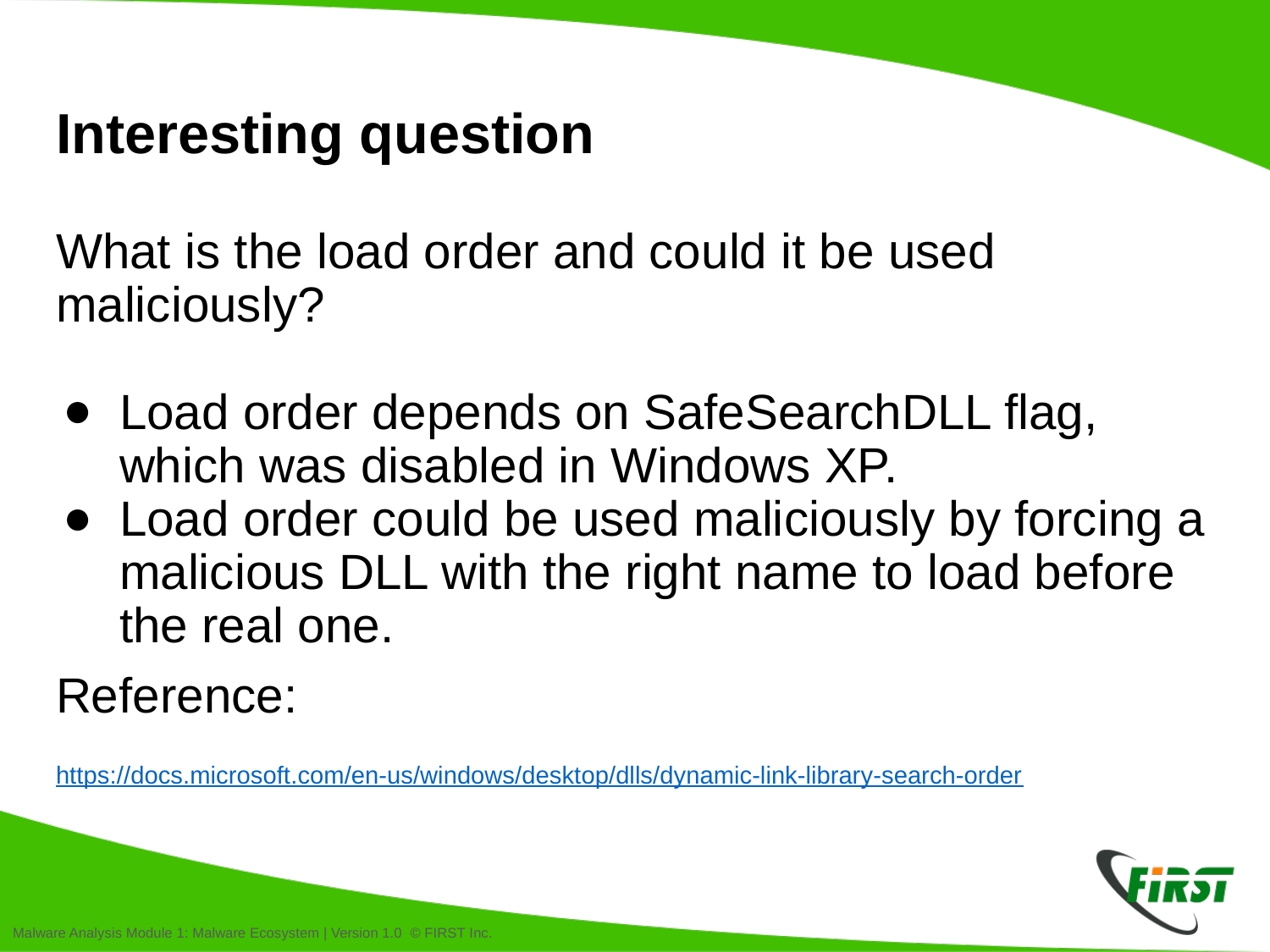

# Interesting question
What is the load order and could it be used maliciously?
Load order depends on SafeSearchDLL flag, which was disabled in Windows XP.
Load order could be used maliciously by forcing a malicious DLL with the right name to load before the real one.
Reference:
https://docs.microsoft.com/en-us/windows/desktop/dlls/dynamic-link-library-search-order